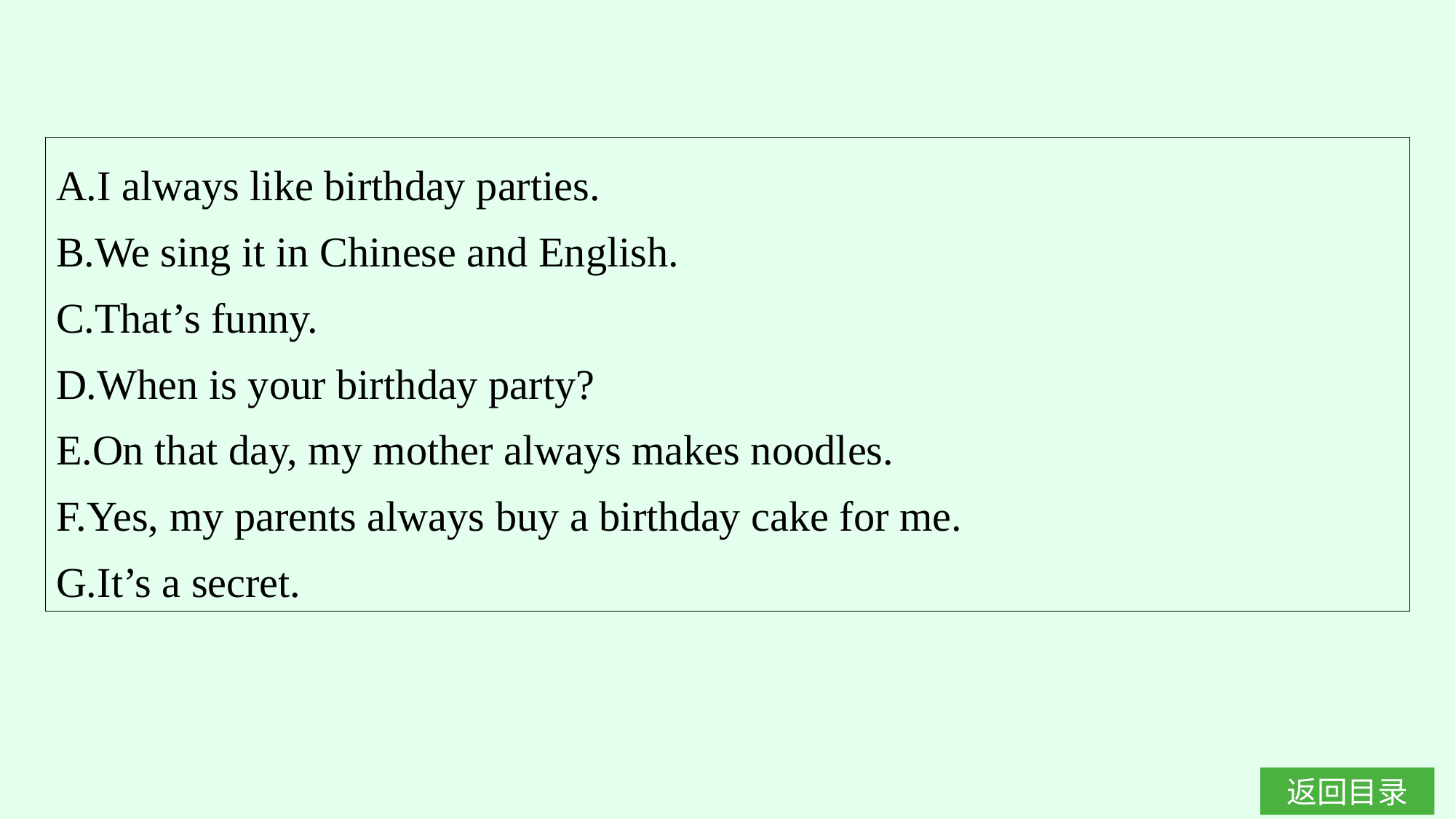

A.I always like birthday parties.
B.We sing it in Chinese and English.
C.That’s funny.
D.When is your birthday party?
E.On that day, my mother always makes noodles.
F.Yes, my parents always buy a birthday cake for me.
G.It’s a secret.